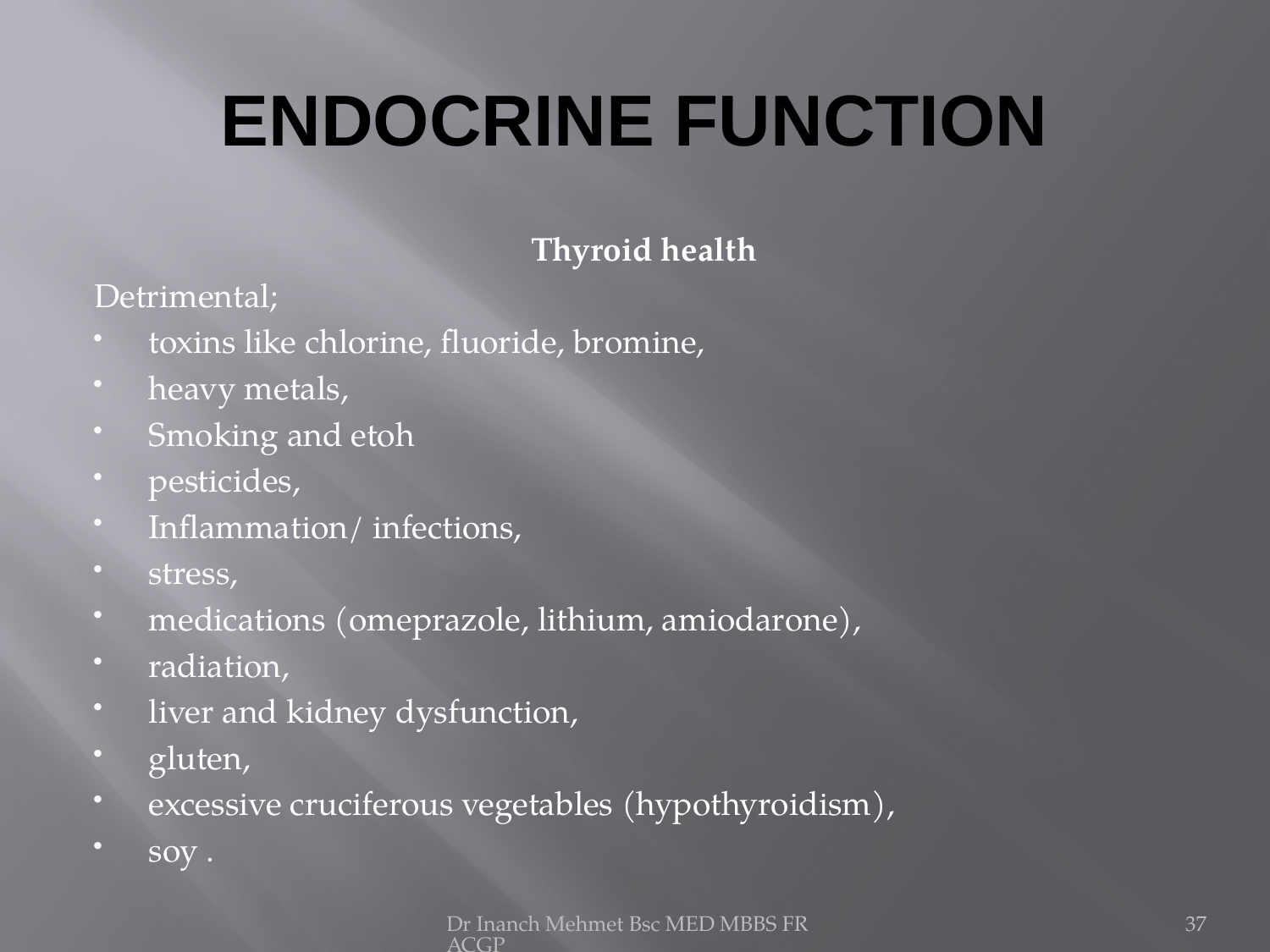

# ENDOCRINE FUNCTION
Thyroid health
Detrimental;
toxins like chlorine, fluoride, bromine,
heavy metals,
Smoking and etoh
pesticides,
Inflammation/ infections,
stress,
medications (omeprazole, lithium, amiodarone),
radiation,
liver and kidney dysfunction,
gluten,
excessive cruciferous vegetables (hypothyroidism),
soy .

Dr Inanch Mehmet Bsc MED MBBS FRACGP
37